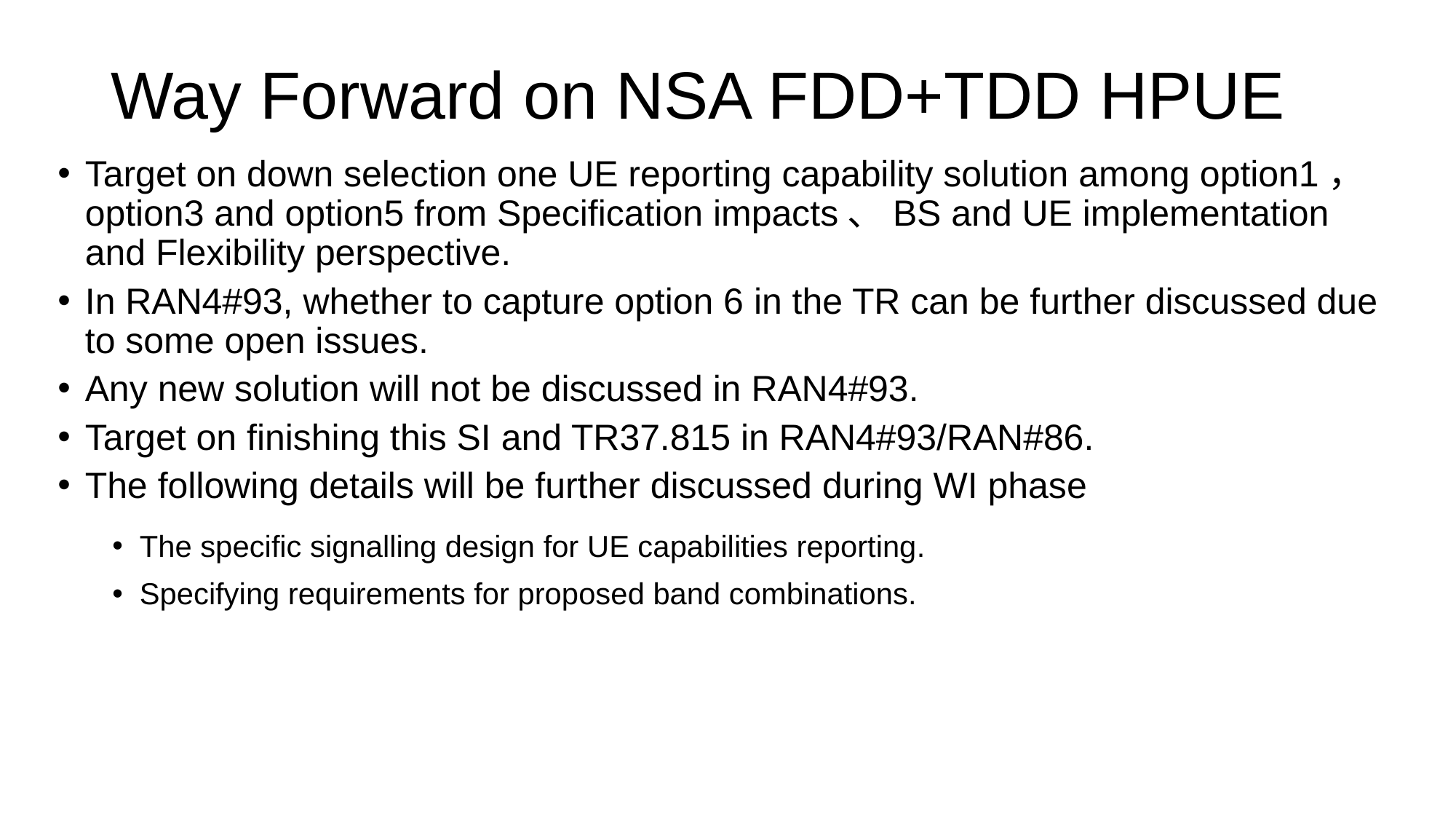

# Way Forward on NSA FDD+TDD HPUE
Target on down selection one UE reporting capability solution among option1， option3 and option5 from Specification impacts、BS and UE implementation and Flexibility perspective.
In RAN4#93, whether to capture option 6 in the TR can be further discussed due to some open issues.
Any new solution will not be discussed in RAN4#93.
Target on finishing this SI and TR37.815 in RAN4#93/RAN#86.
The following details will be further discussed during WI phase
The specific signalling design for UE capabilities reporting.
Specifying requirements for proposed band combinations.